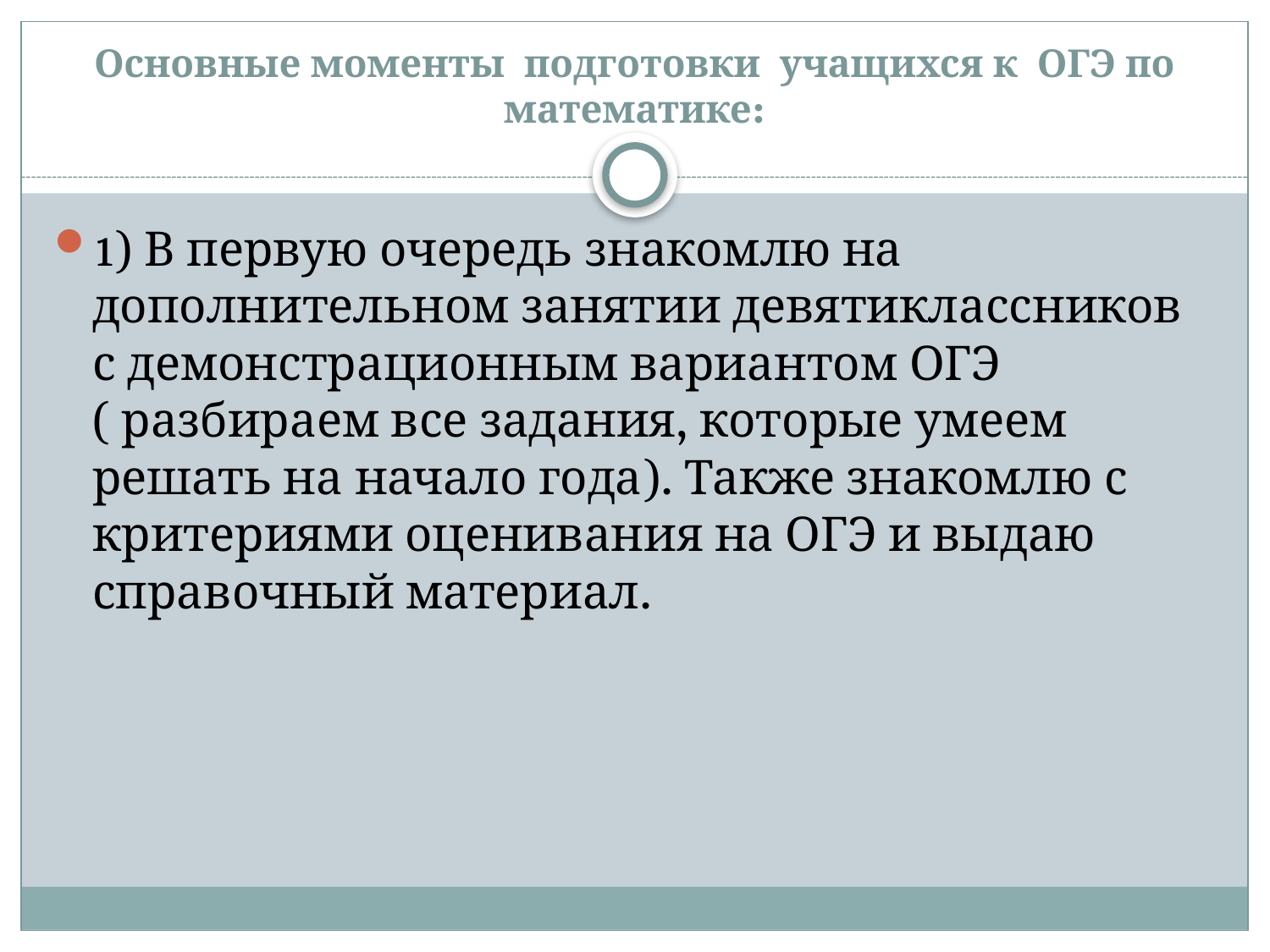

# Основные моменты  подготовки  учащихся к  ОГЭ по математике:
1) В первую очередь знакомлю на дополнительном занятии девятиклассников с демонстрационным вариантом ОГЭ ( разбираем все задания, которые умеем решать на начало года). Также знакомлю с критериями оценивания на ОГЭ и выдаю справочный материал.